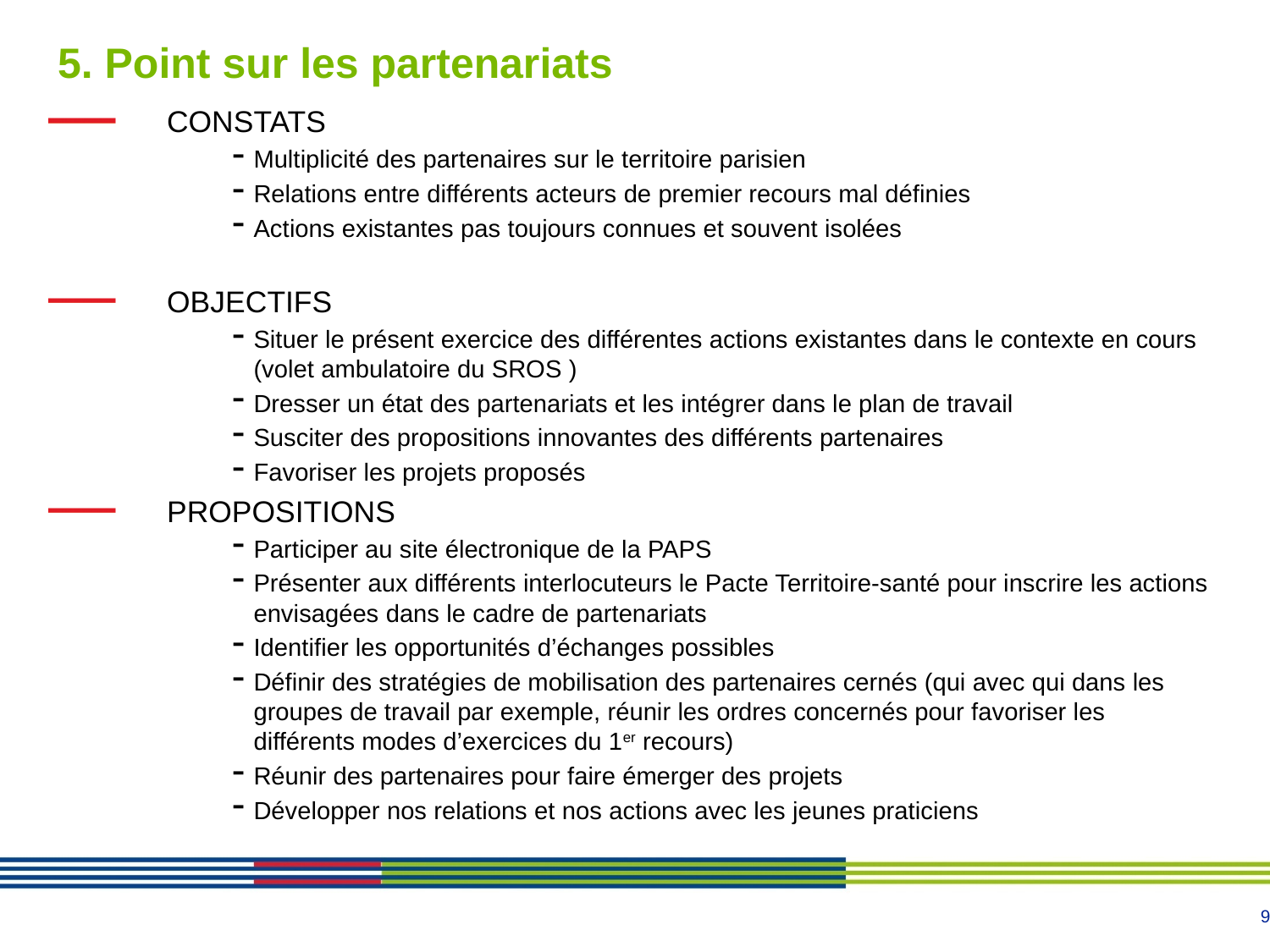

# 5. Point sur les partenariats
CONSTATS
Multiplicité des partenaires sur le territoire parisien
Relations entre différents acteurs de premier recours mal définies
Actions existantes pas toujours connues et souvent isolées

OBJECTIFS
Situer le présent exercice des différentes actions existantes dans le contexte en cours (volet ambulatoire du SROS )
Dresser un état des partenariats et les intégrer dans le plan de travail
Susciter des propositions innovantes des différents partenaires
Favoriser les projets proposés
PROPOSITIONS
Participer au site électronique de la PAPS
Présenter aux différents interlocuteurs le Pacte Territoire-santé pour inscrire les actions envisagées dans le cadre de partenariats
Identifier les opportunités d’échanges possibles
Définir des stratégies de mobilisation des partenaires cernés (qui avec qui dans les groupes de travail par exemple, réunir les ordres concernés pour favoriser les différents modes d’exercices du 1er recours)
Réunir des partenaires pour faire émerger des projets
Développer nos relations et nos actions avec les jeunes praticiens